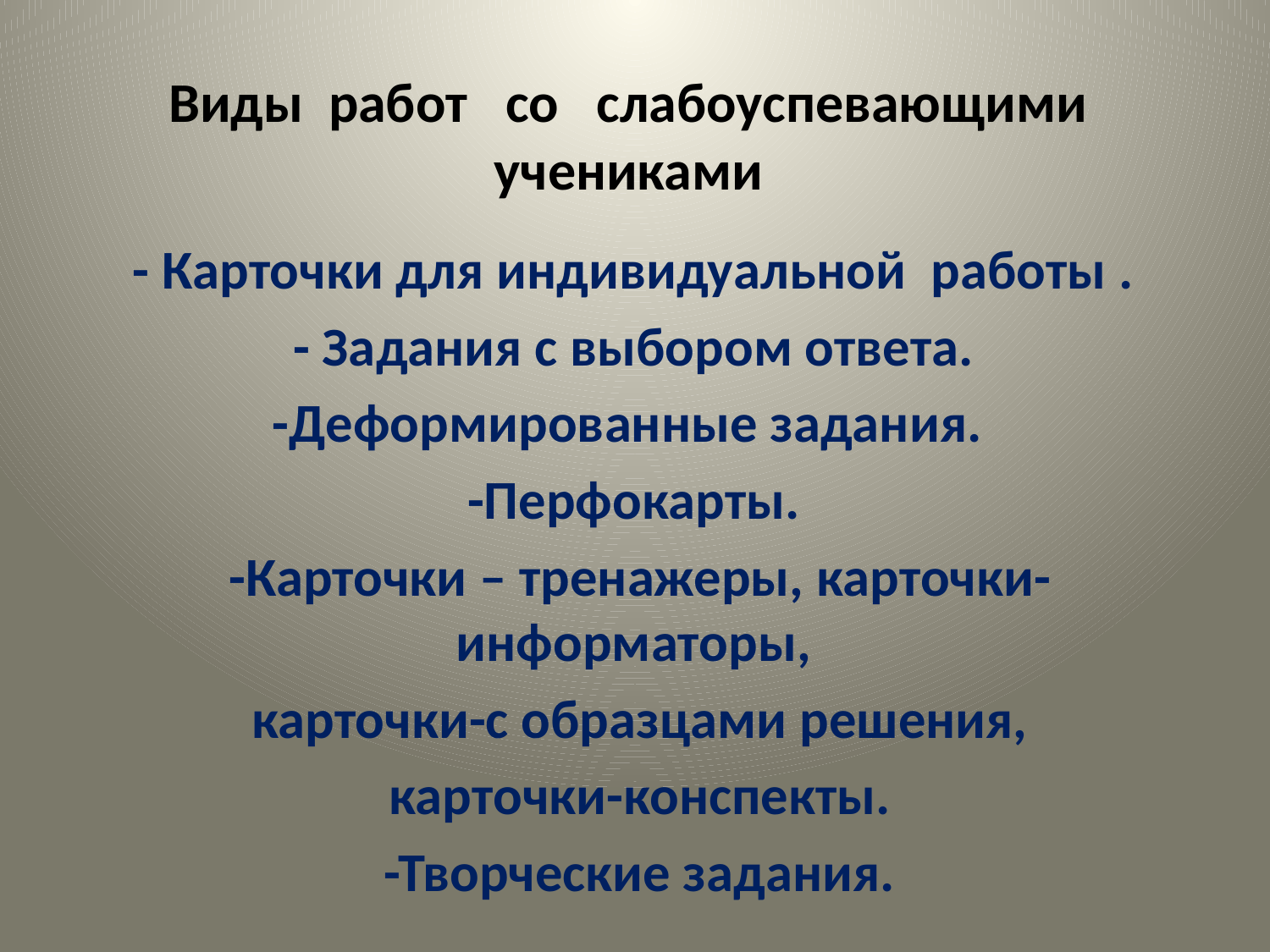

# Виды  работ   со   слабоуспевающими  учениками
- Карточки для индивидуальной  работы .
- Задания с выбором ответа.
-Деформированные задания.
-Перфокарты.
-Карточки – тренажеры, карточки-информаторы,
карточки-с образцами решения,
карточки-конспекты.
 -Творческие задания.